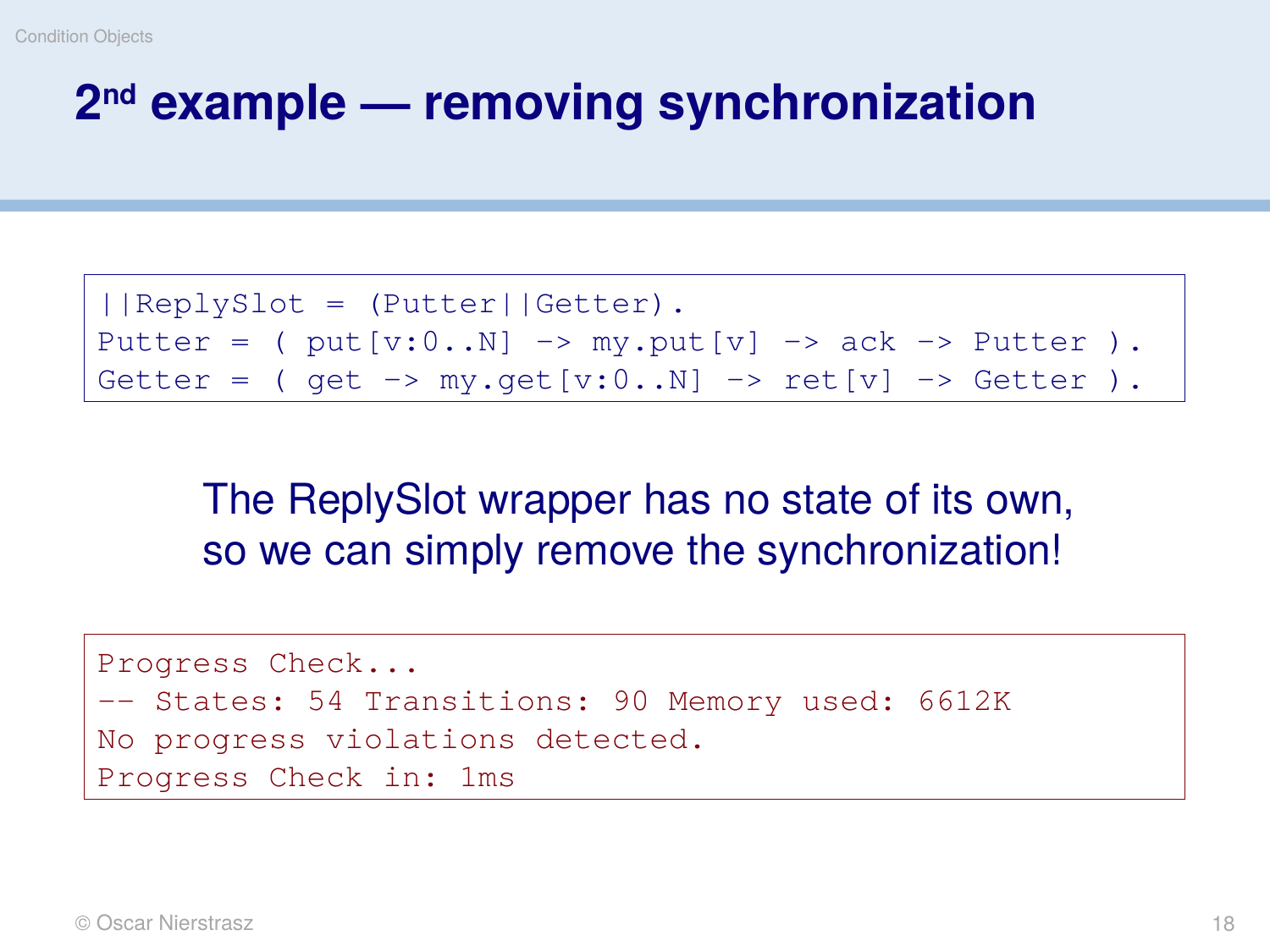

Condition Objects
# 2nd example — removing synchronization
||ReplySlot = (Putter||Getter).
Putter = ( put[v:0..N] -> my.put[v] -> ack -> Putter ).
Getter = ( get -> my.get[v:0..N] -> ret[v] -> Getter ).
The ReplySlot wrapper has no state of its own, so we can simply remove the synchronization!
Progress Check...
-- States: 54 Transitions: 90 Memory used: 6612K
No progress violations detected.
Progress Check in: 1ms
© Oscar Nierstrasz
18